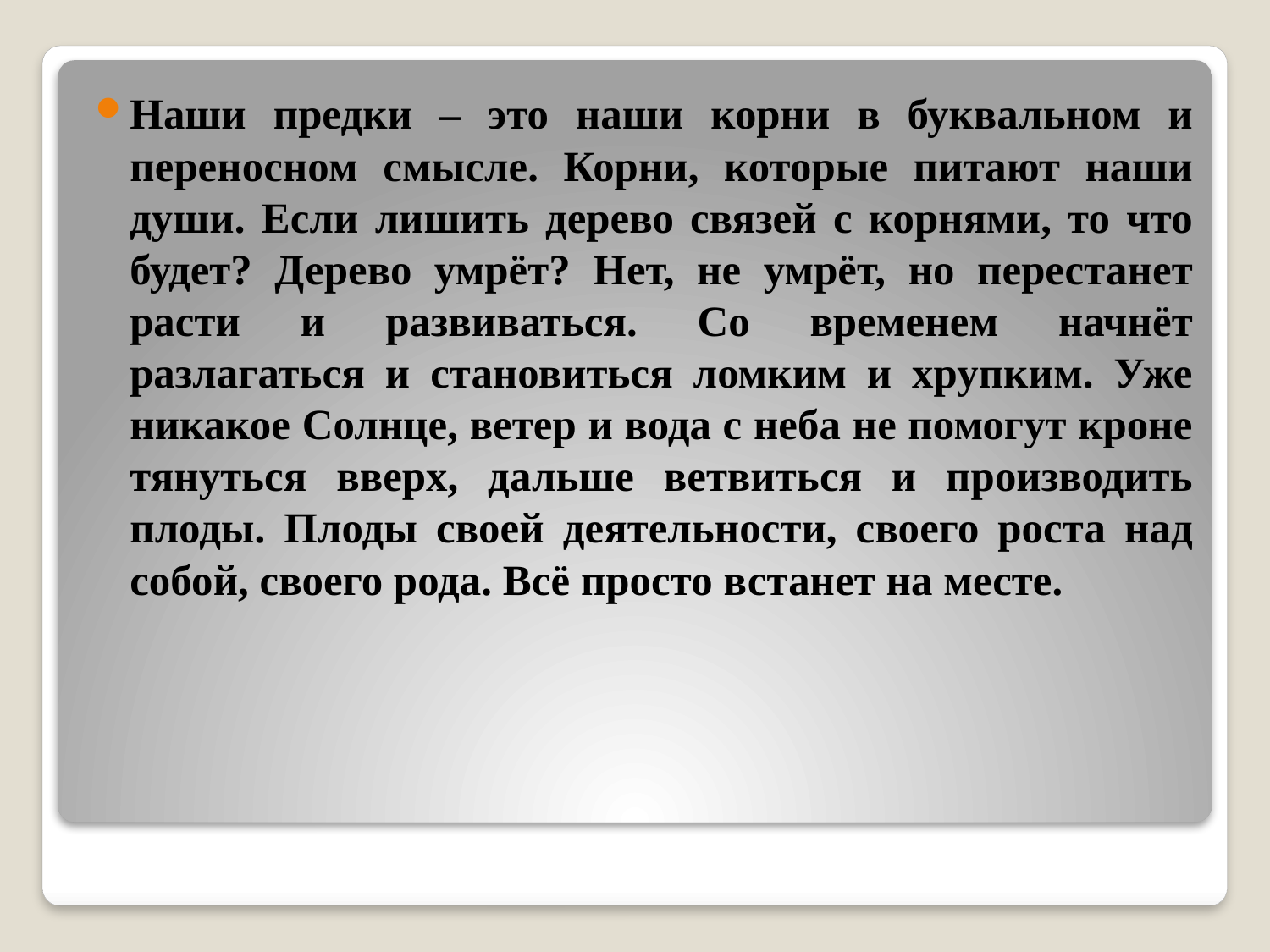

Наши предки – это наши корни в буквальном и переносном смысле. Корни, которые питают наши души. Если лишить дерево связей с корнями, то что будет? Дерево умрёт? Нет, не умрёт, но перестанет расти и развиваться. Со временем начнёт разлагаться и становиться ломким и хрупким. Уже никакое Солнце, ветер и вода с неба не помогут кроне тянуться вверх, дальше ветвиться и производить плоды. Плоды своей деятельности, своего роста над собой, своего рода. Всё просто встанет на месте.
#